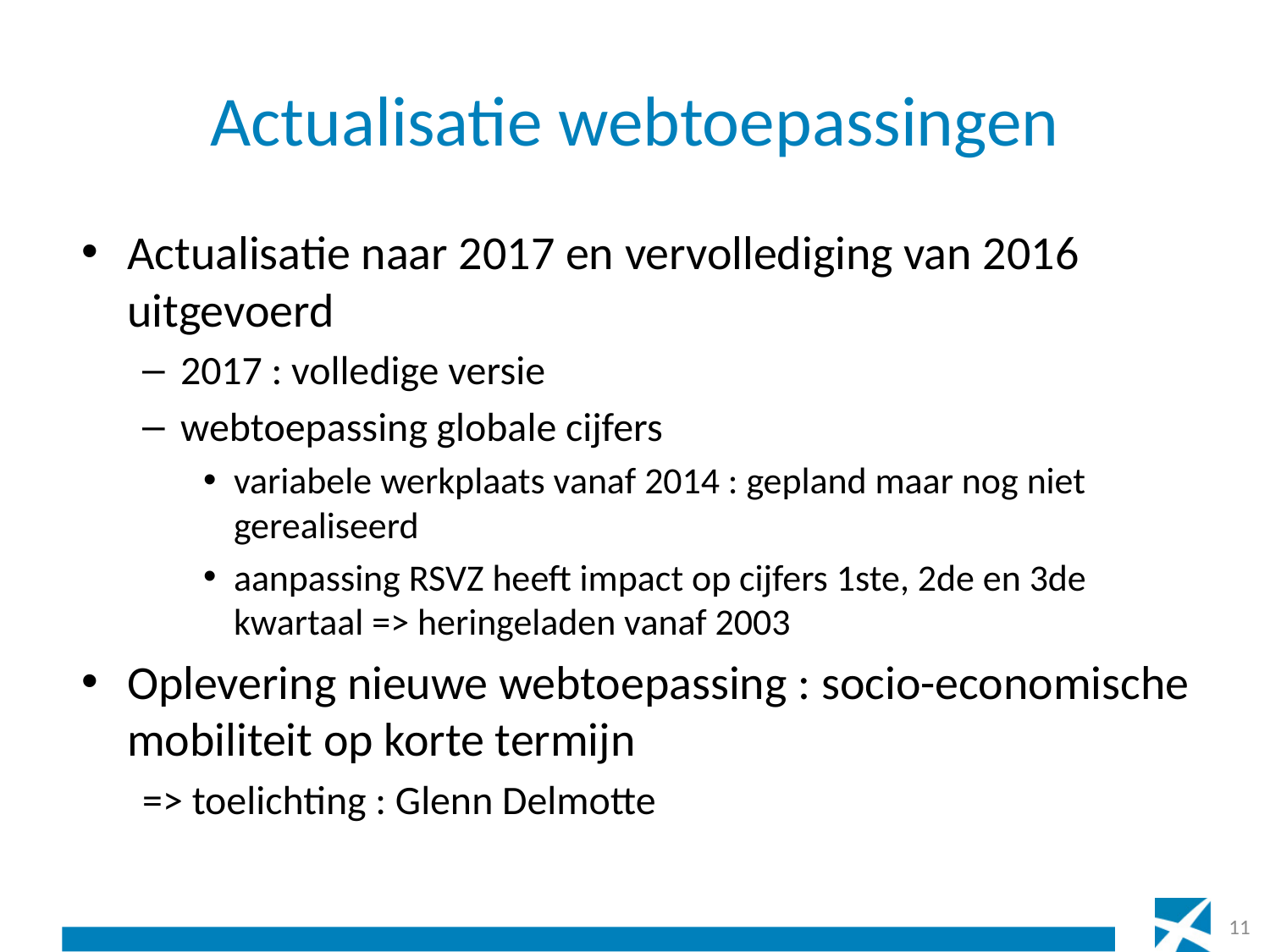

# Actualisatie webtoepassingen
Actualisatie naar 2017 en vervollediging van 2016 uitgevoerd
2017 : volledige versie
webtoepassing globale cijfers
variabele werkplaats vanaf 2014 : gepland maar nog niet gerealiseerd
aanpassing RSVZ heeft impact op cijfers 1ste, 2de en 3de kwartaal => heringeladen vanaf 2003
Oplevering nieuwe webtoepassing : socio-economische mobiliteit op korte termijn
=> toelichting : Glenn Delmotte

11